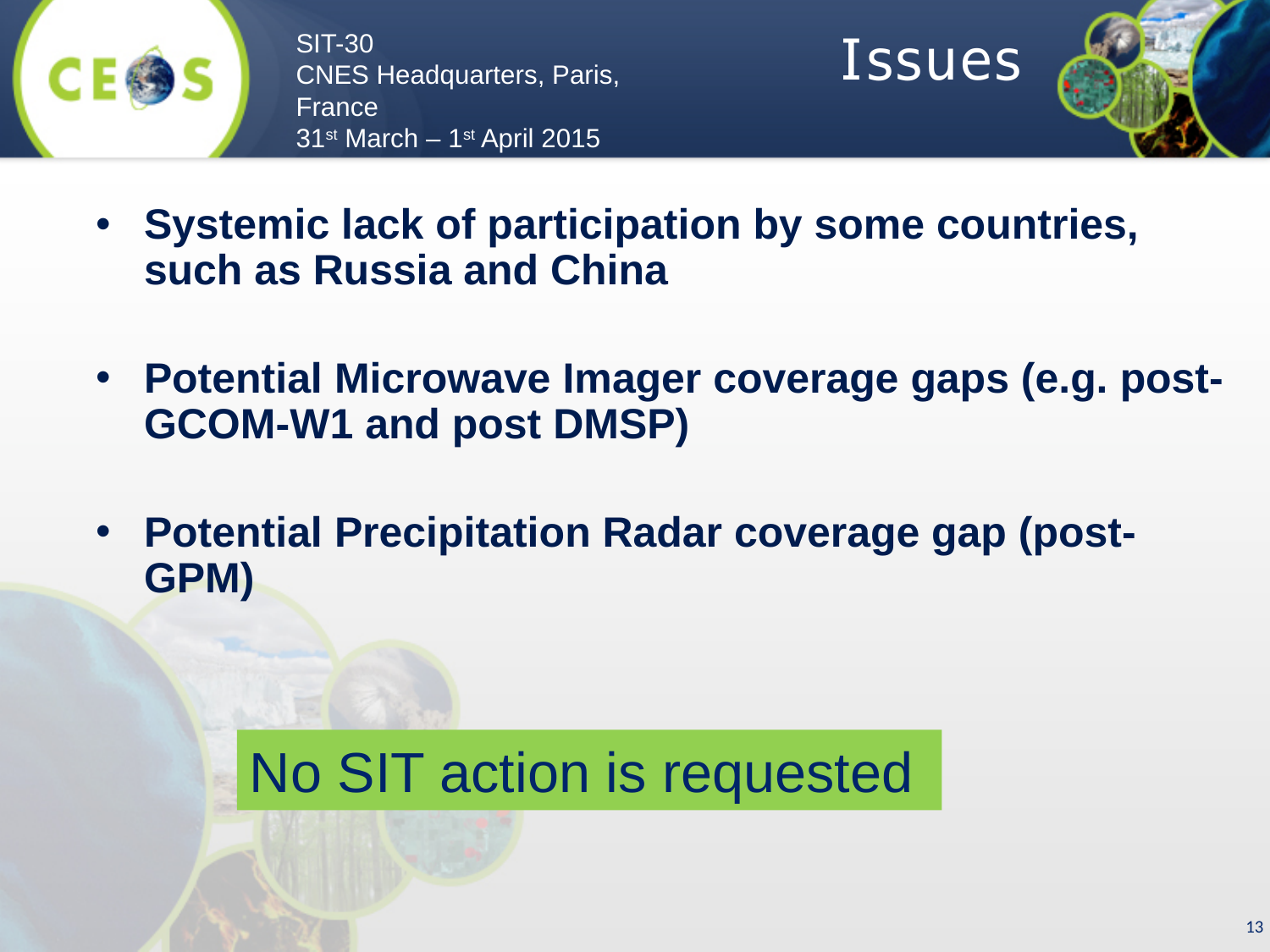

Issues
Systemic lack of participation by some countries, such as Russia and China

Potential Microwave Imager coverage gaps (e.g. post-GCOM-W1 and post DMSP)

Potential Precipitation Radar coverage gap (post-GPM)
No SIT action is requested
13